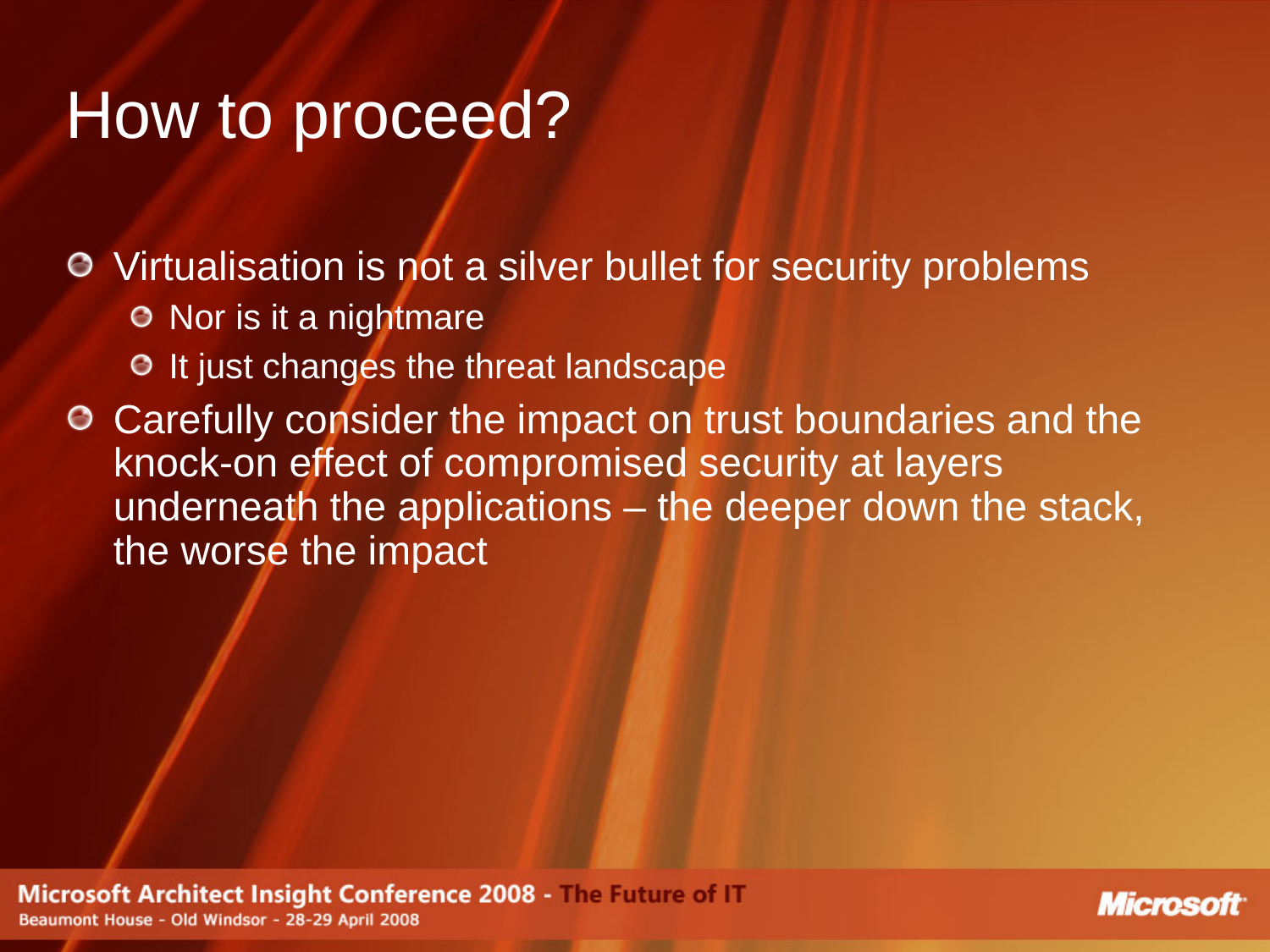

# How to proceed?
Virtualisation is not a silver bullet for security problems
Nor is it a nightmare
It just changes the threat landscape
Carefully consider the impact on trust boundaries and the knock-on effect of compromised security at layers underneath the applications – the deeper down the stack, the worse the impact